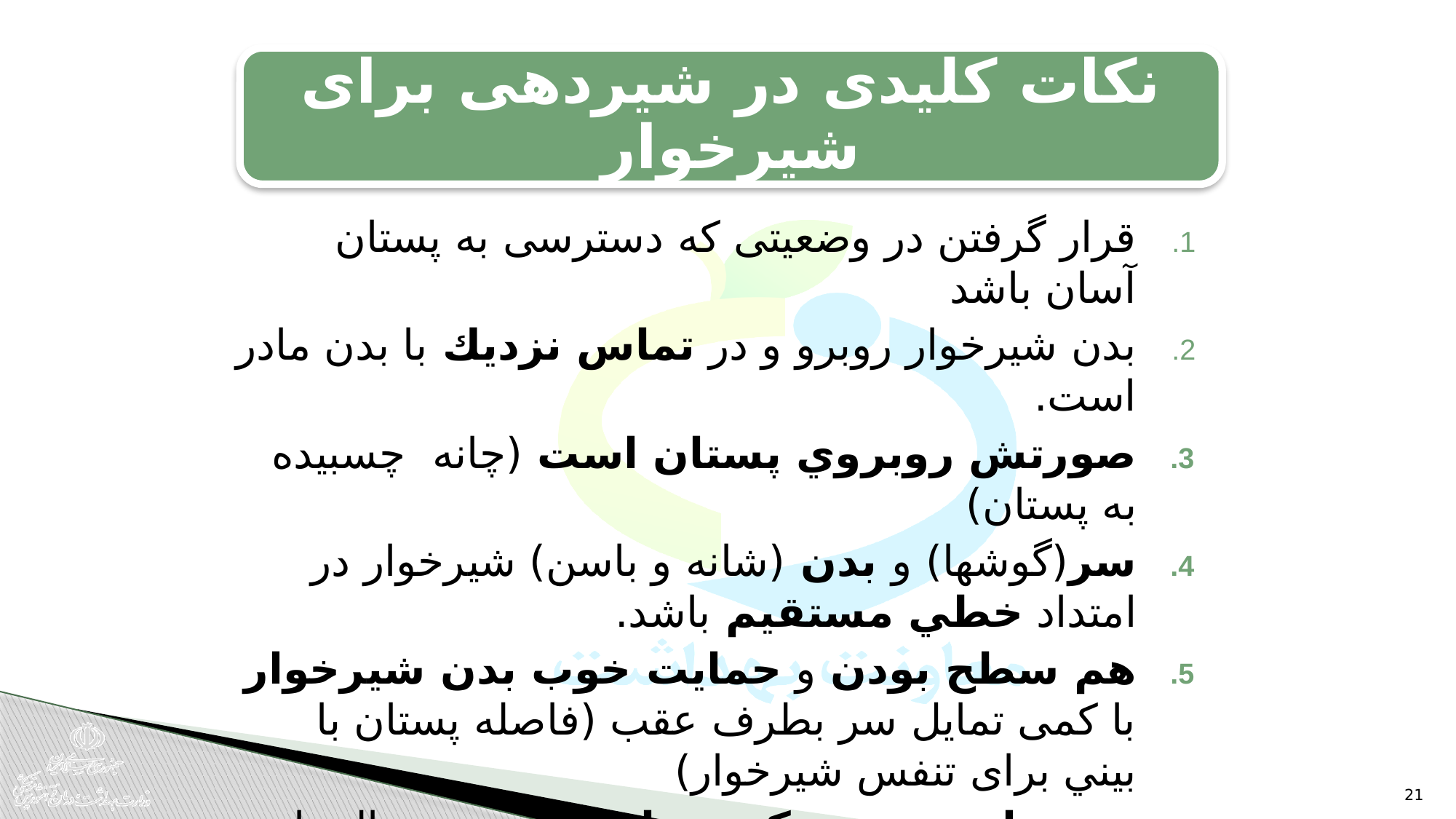

نکات کلیدی در شیردهی برای شیرخوار
قرار گرفتن در وضعیتی که دسترسی به پستان آسان باشد
بدن شيرخوار روبرو و در تماس نزديك با بدن مادر است.
صورتش روبروي پستان است (چانه  چسبيده به پستان)
سر(گوشها) و بدن (شانه و باسن) شيرخوار در امتداد خطي مستقيم باشد.
هم سطح بودن و حمایت خوب بدن شيرخوار با کمی تمایل سر بطرف عقب (فاصله پستان با بيني برای تنفس شيرخوار)
هم تراز  بودن نوک پستان با بینی و هاله با دهان شیرخوار
خم شدن دست و پاهای او بطرف بدنش به منظور پیشگیری از تکان دادن آنها
21